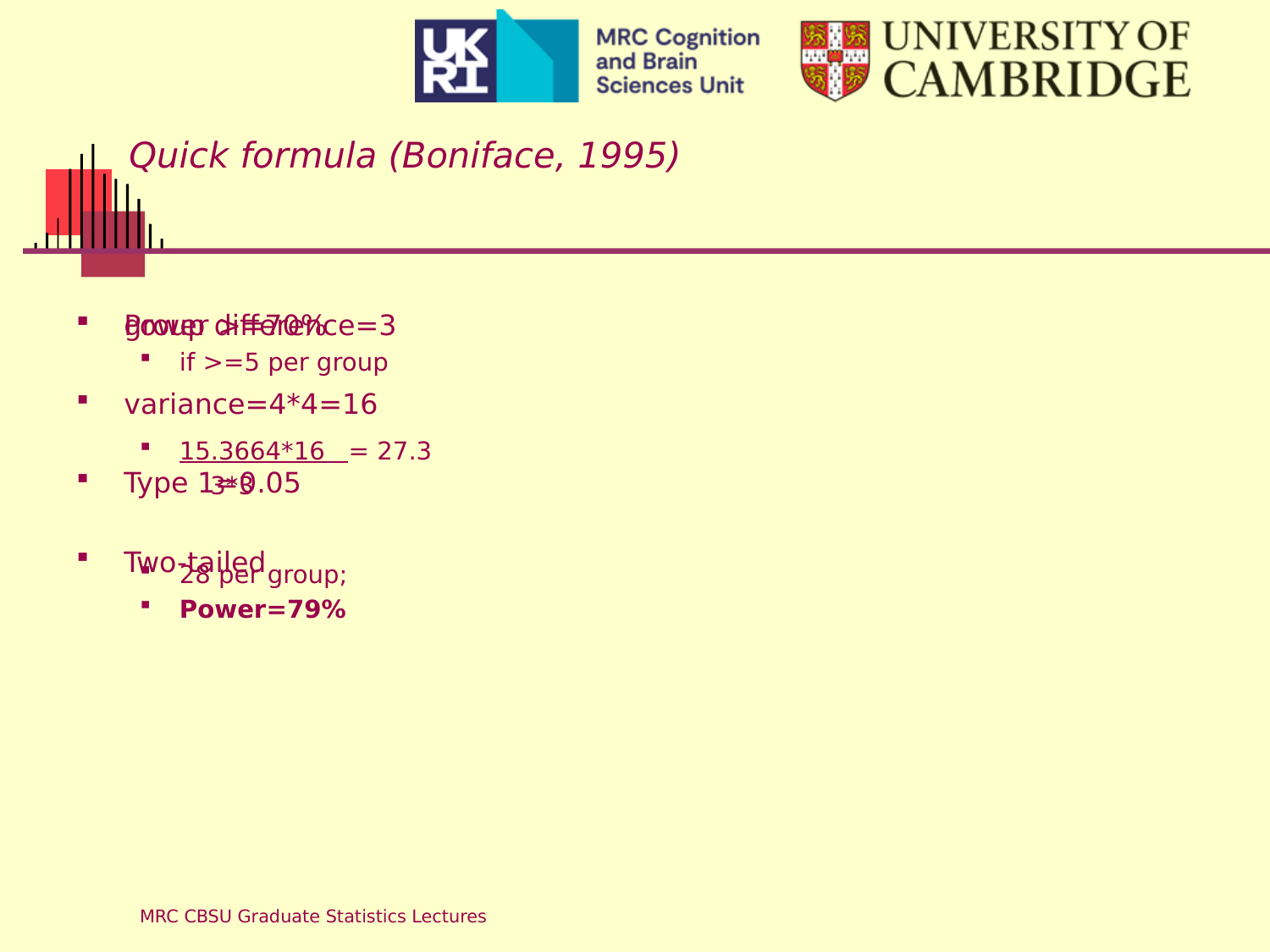

# Quick formula (Boniface, 1995)

group difference=3

variance=4*4=16

Type 1=0.05

Two-tailed

Power >=70%
if >=5 per group

15.3664*16   = 27.3
         3*3

28 per group;
Power=79%
MRC CBSU Graduate Statistics Lectures